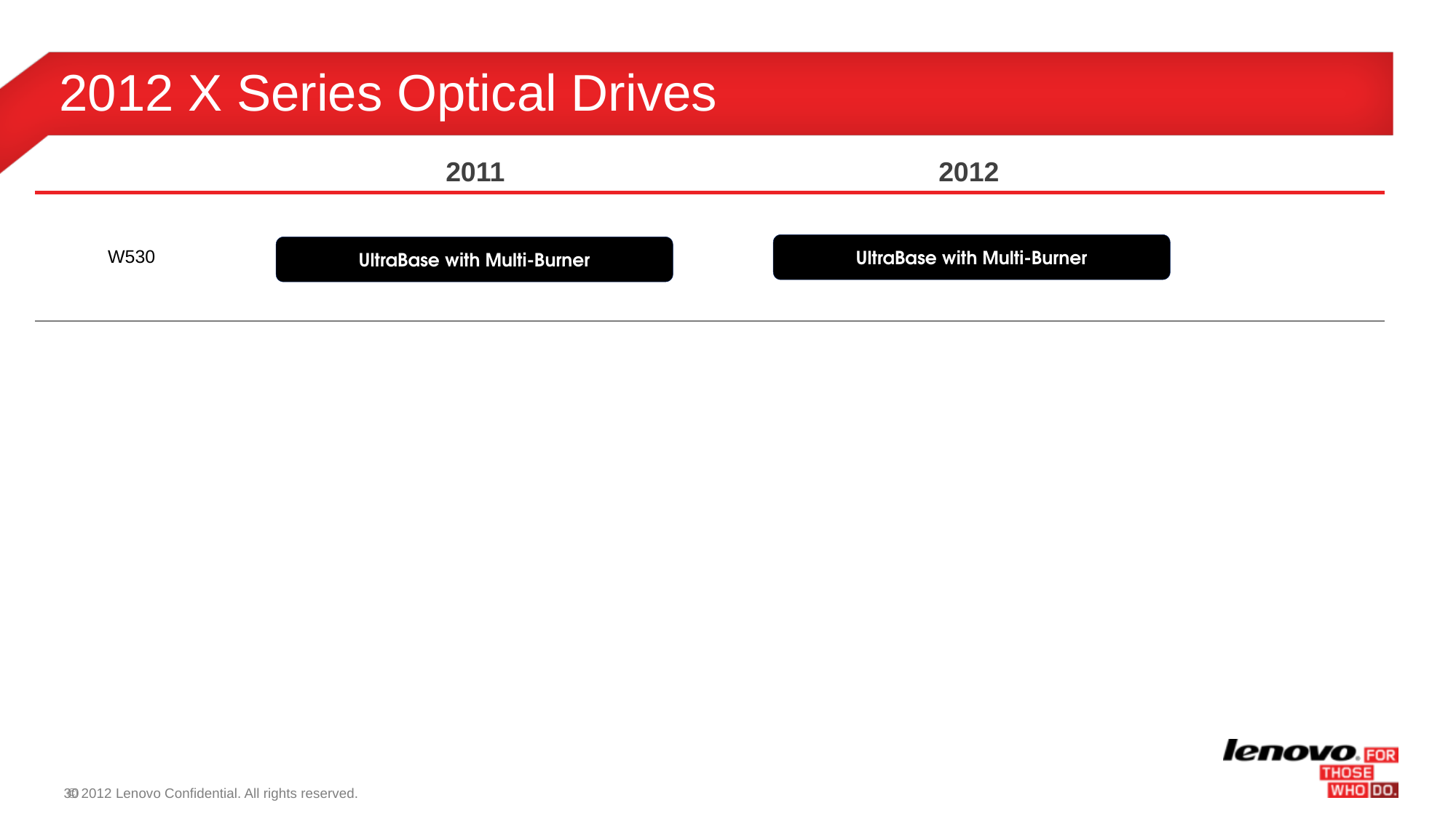

# 2012 X Series Optical Drives
|  | 2011 | 2012 |  |
| --- | --- | --- | --- |
| W530 |  |  |  |
UltraBase with Multi-Burner
UltraBase with Multi-Burner